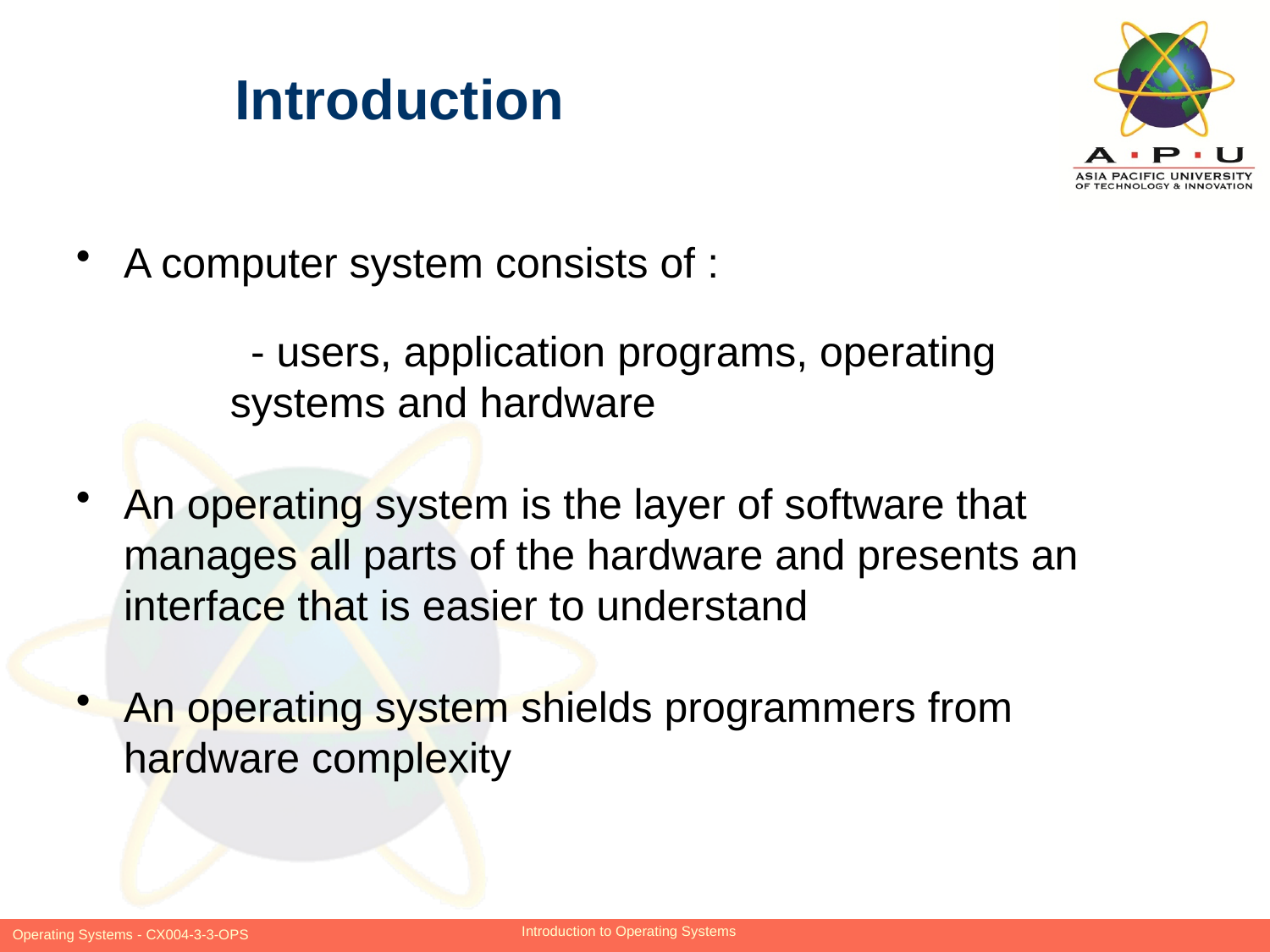

Introduction
A computer system consists of :

		- users, application programs, operating
             systems and hardware

An operating system is the layer of software that manages all parts of the hardware and presents an interface that is easier to understand

An operating system shields programmers from hardware complexity

Slide 4 of 23